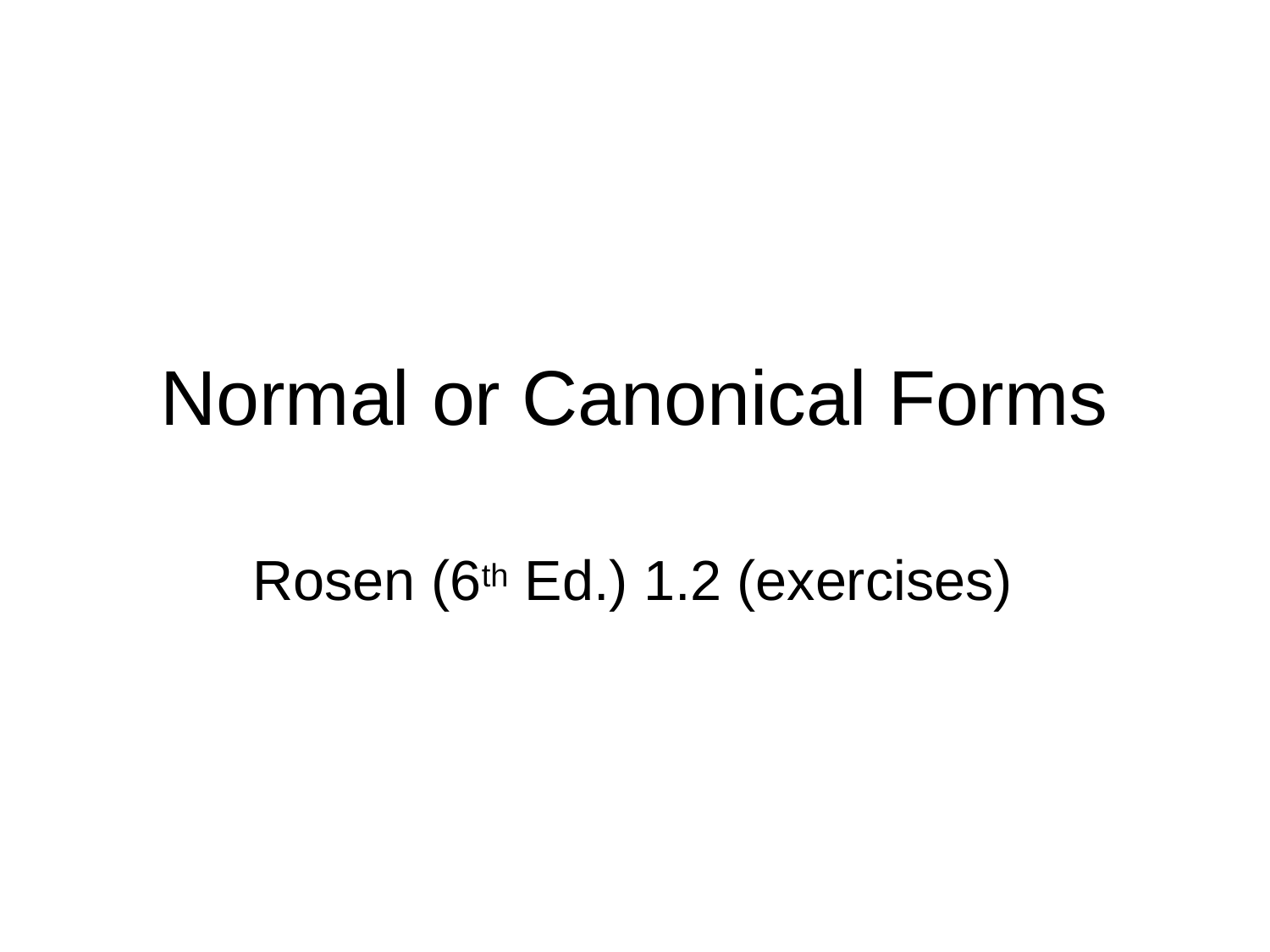

# Normal or Canonical Forms
Rosen (6th Ed.) 1.2 (exercises)